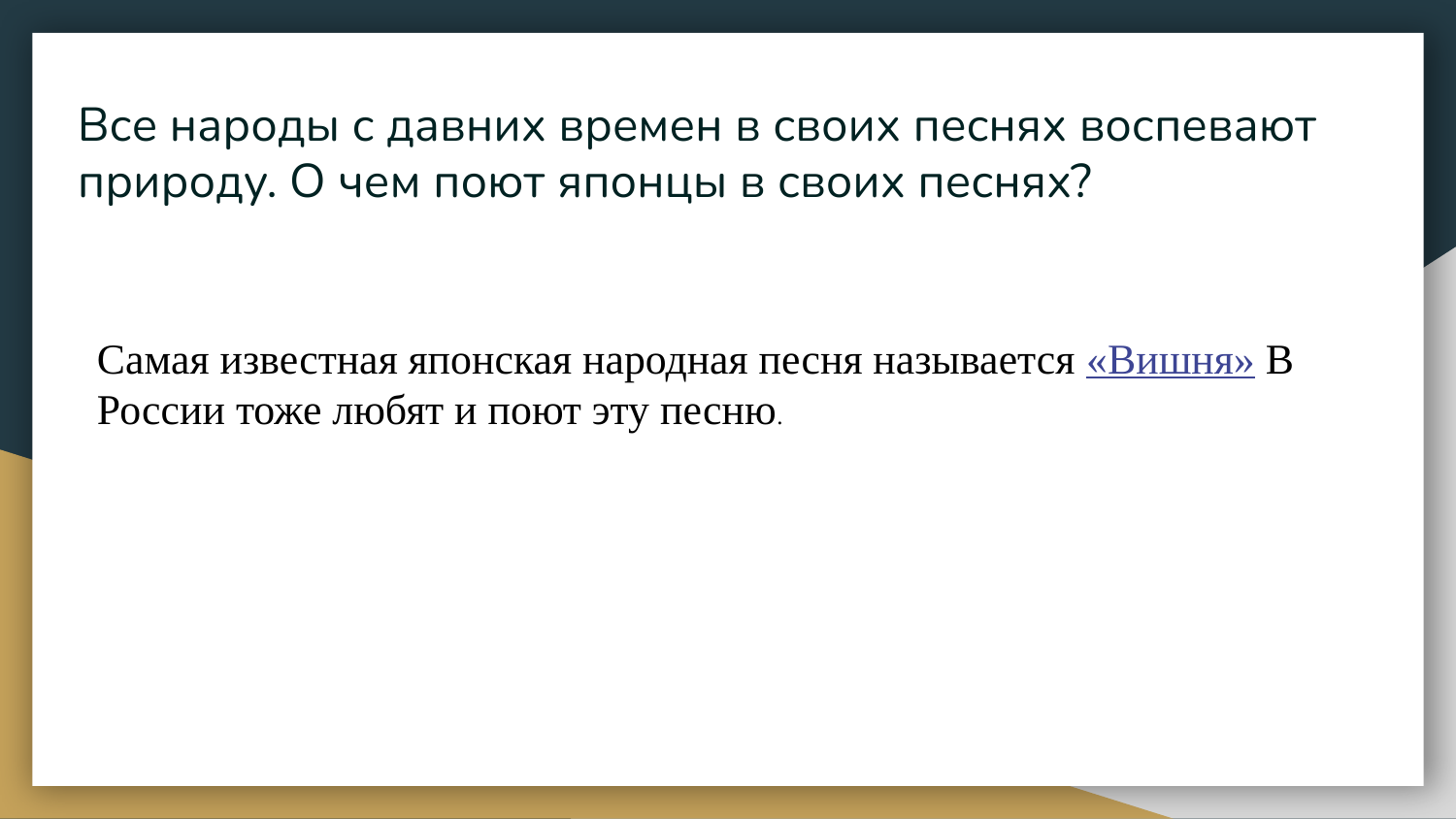

# Все народы с давних времен в своих песнях воспевают природу. О чем поют японцы в своих песнях?
Самая известная японская народная песня называется «Вишня» В России тоже любят и поют эту песню.